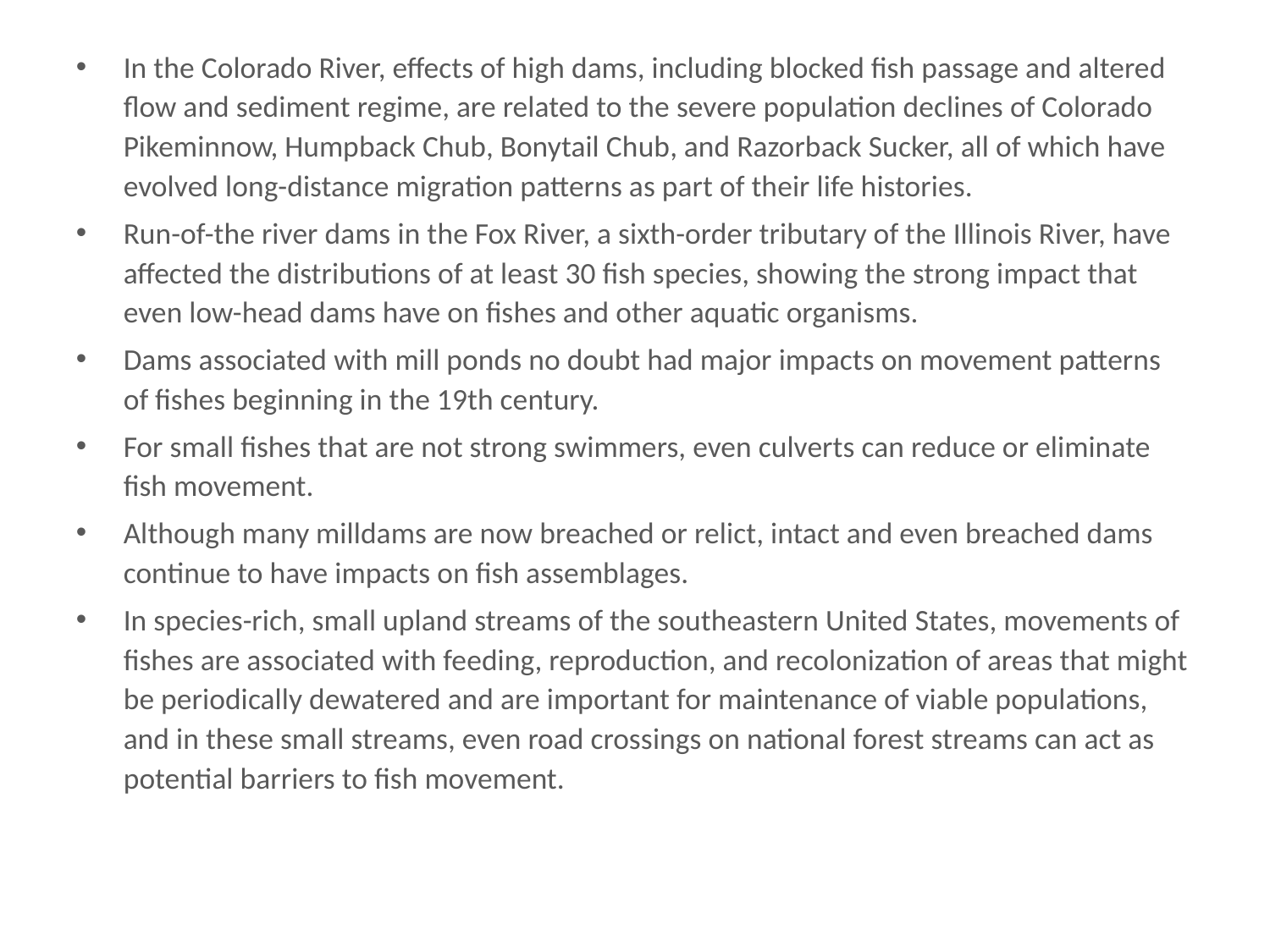

# In the Colorado River, effects of high dams, including blocked fish passage a...
In the Colorado River, effects of high dams, including blocked fish passage and altered flow and sediment regime, are related to the severe population declines of Colorado Pikeminnow, Humpback Chub, Bonytail Chub, and Razorback Sucker, all of which have evolved long-distance migration patterns as part of their life histories.
Run-of-the river dams in the Fox River, a sixth-order tributary of the Illinois River, have affected the distributions of at least 30 fish species, showing the strong impact that even low-head dams have on fishes and other aquatic organisms.
Dams associated with mill ponds no doubt had major impacts on movement patterns of fishes beginning in the 19th century.
For small fishes that are not strong swimmers, even culverts can reduce or eliminate fish movement.
Although many milldams are now breached or relict, intact and even breached dams continue to have impacts on fish assemblages.
In species-rich, small upland streams of the southeastern United States, movements of fishes are associated with feeding, reproduction, and recolonization of areas that might be periodically dewatered and are important for maintenance of viable populations, and in these small streams, even road crossings on national forest streams can act as potential barriers to fish movement.